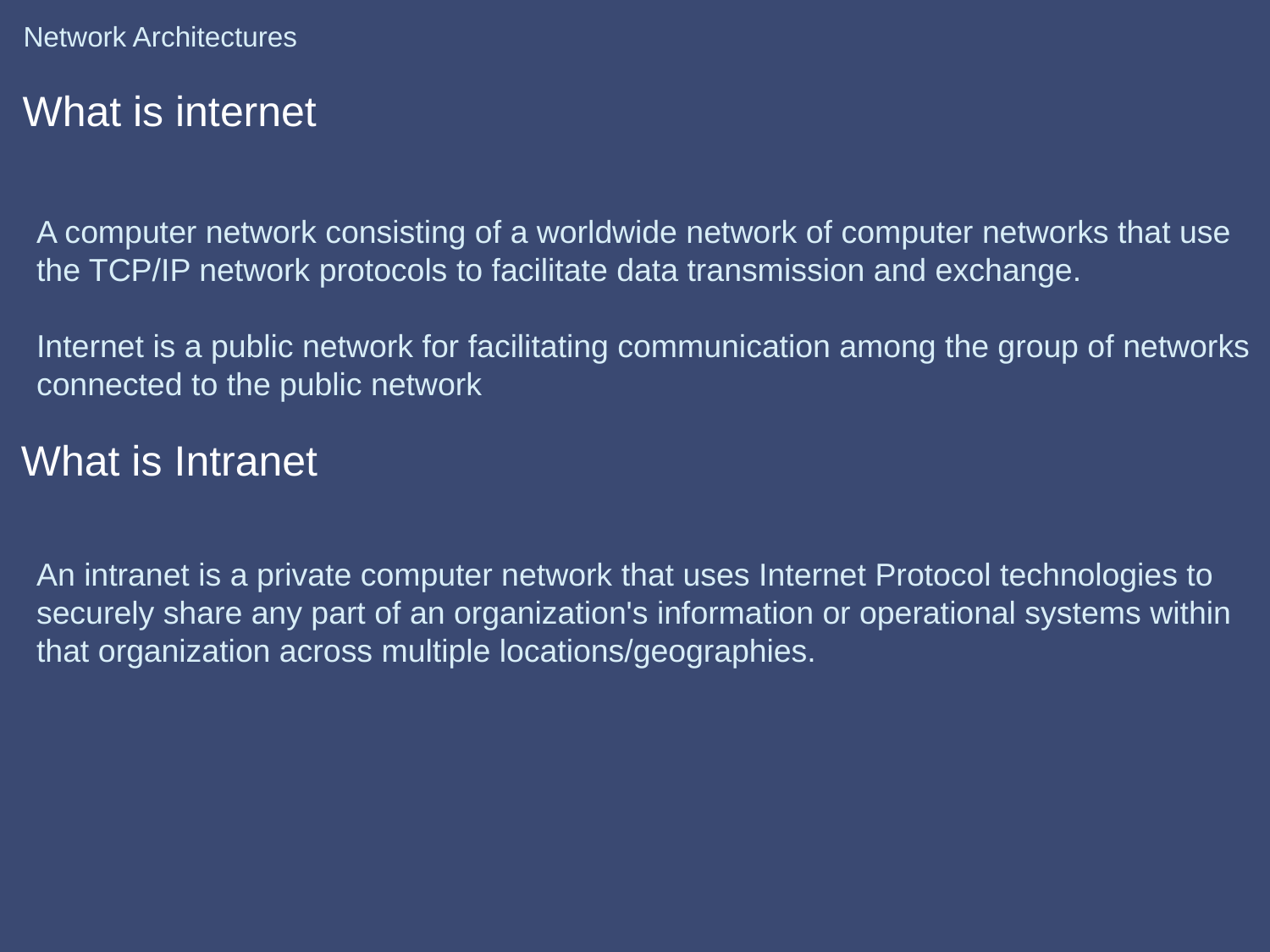

Network Architectures
# What is internet
A computer network consisting of a worldwide network of computer networks that use the TCP/IP network protocols to facilitate data transmission and exchange.

Internet is a public network for facilitating communication among the group of networks connected to the public network

An intranet is a private computer network that uses Internet Protocol technologies to securely share any part of an organization's information or operational systems within that organization across multiple locations/geographies.
What is Intranet